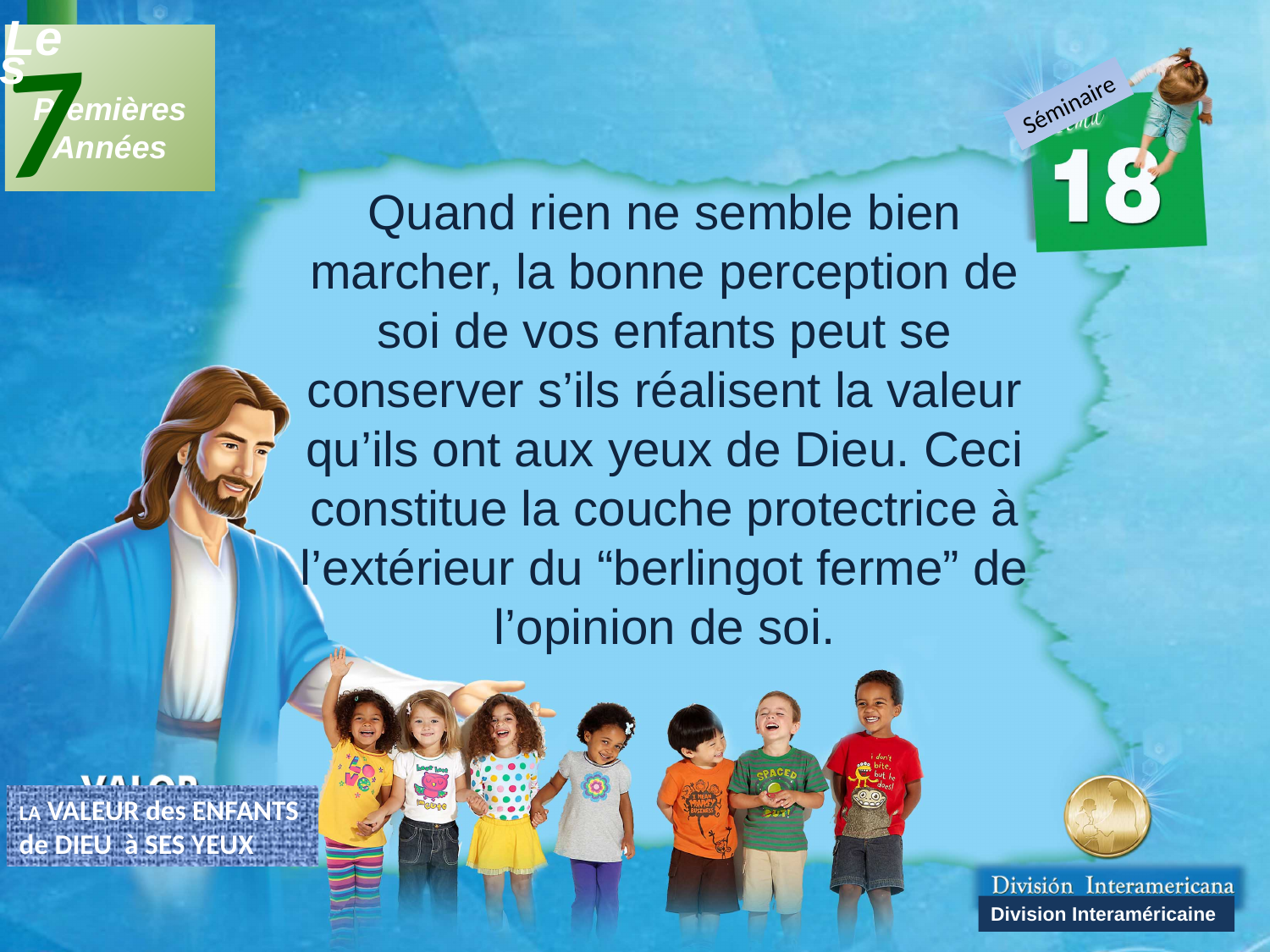

7
Les
         Premières
Années
Séminaire
Quand rien ne semble bien marcher, la bonne perception de soi de vos enfants peut se conserver s’ils réalisent la valeur qu’ils ont aux yeux de Dieu. Ceci constitue la couche protectrice à l’extérieur du “berlingot ferme” de l’opinion de soi.
LA VALEUR des ENFANTS
de DIEU  à SES YEUX
Division Interaméricaine